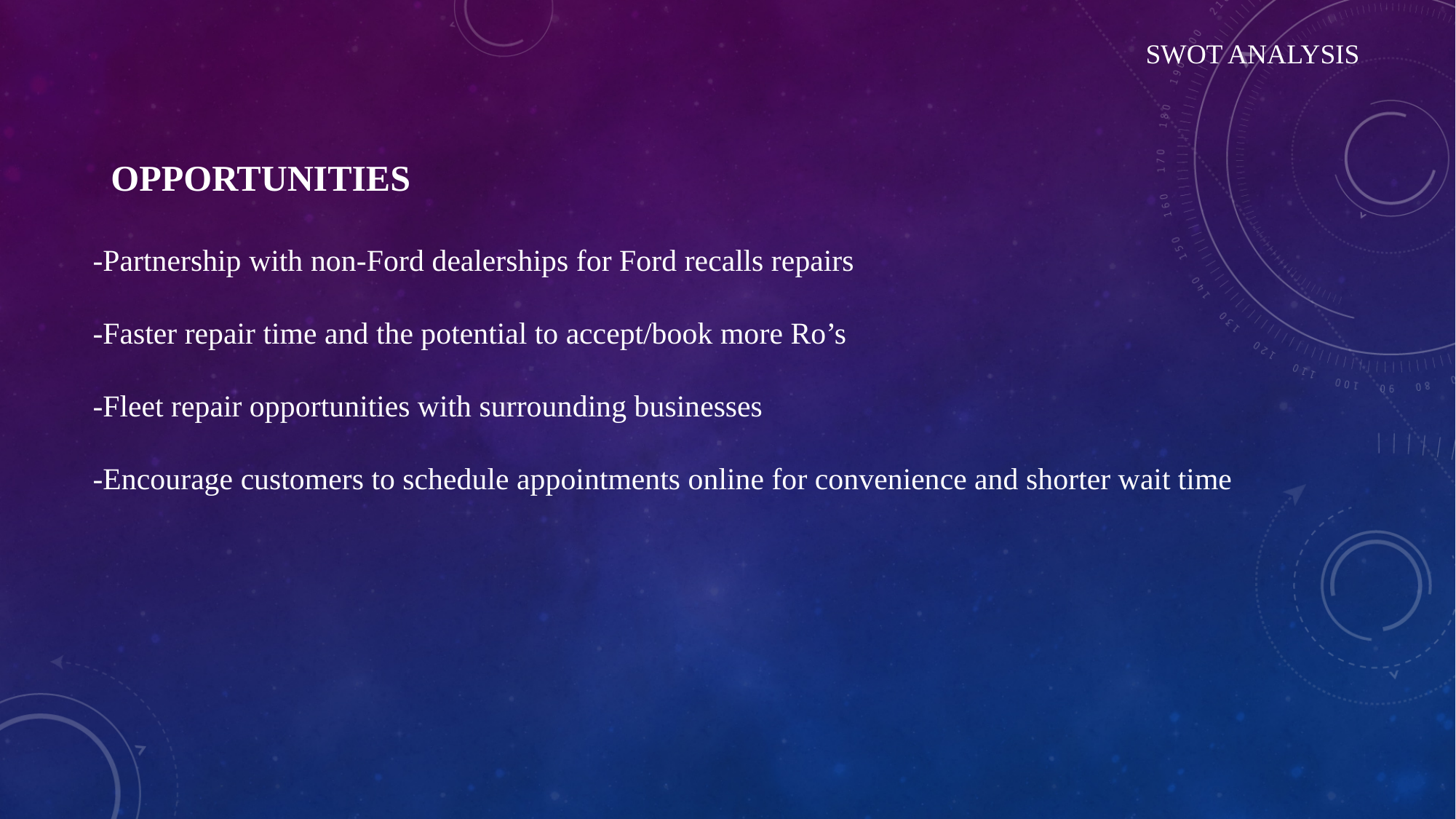

SWOT ANALYSIS
# OPPORTUNITIES
-Partnership with non-Ford dealerships for Ford recalls repairs

-Faster repair time and the potential to accept/book more Ro’s

-Fleet repair opportunities with surrounding businesses

-Encourage customers to schedule appointments online for convenience and shorter wait time